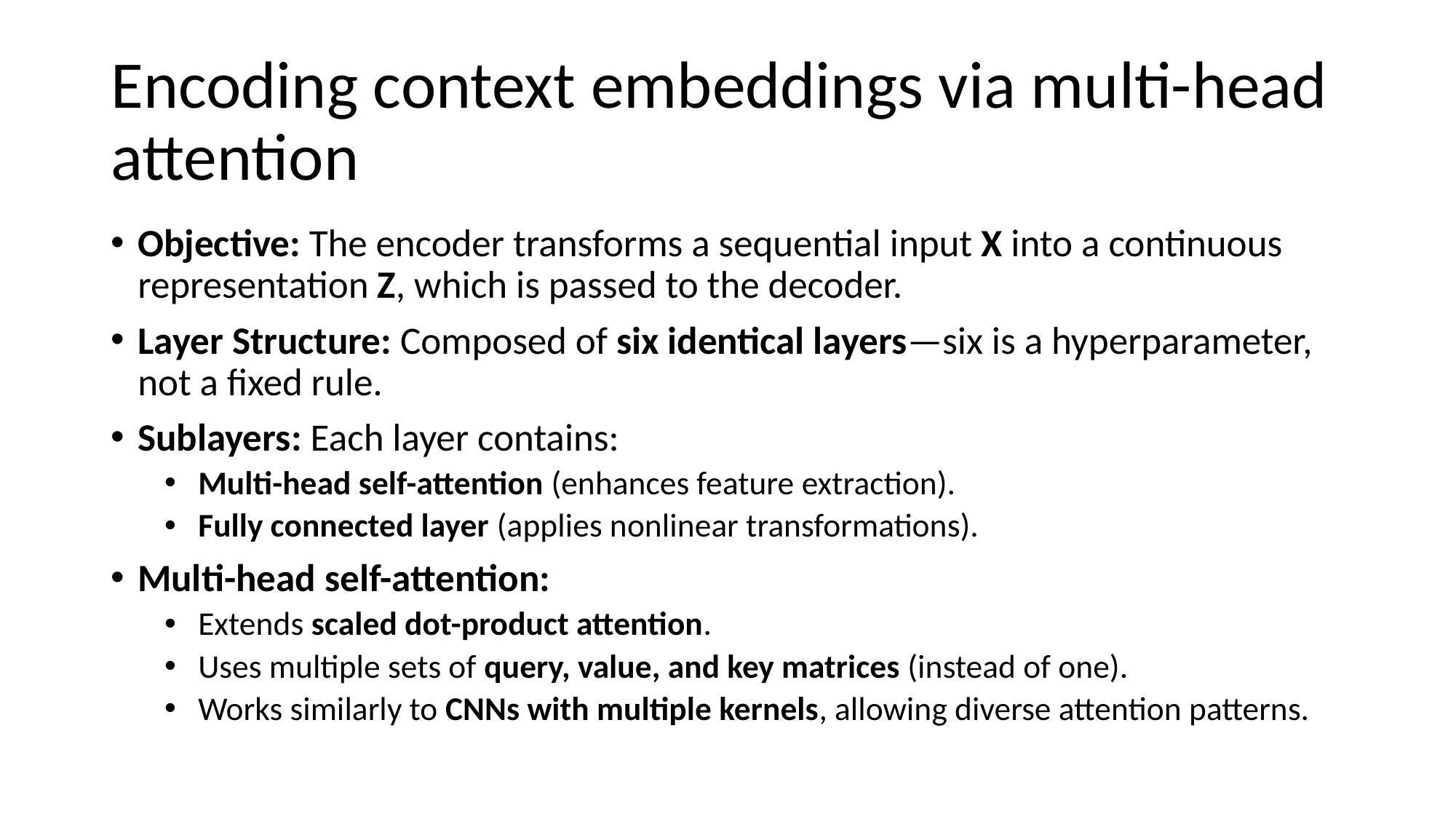

# Encoding context embeddings via multi-head attention
Objective: The encoder transforms a sequential input X into a continuous representation Z, which is passed to the decoder.
Layer Structure: Composed of six identical layers—six is a hyperparameter, not a fixed rule.
Sublayers: Each layer contains:
Multi-head self-attention (enhances feature extraction).
Fully connected layer (applies nonlinear transformations).
Multi-head self-attention:
Extends scaled dot-product attention.
Uses multiple sets of query, value, and key matrices (instead of one).
Works similarly to CNNs with multiple kernels, allowing diverse attention patterns.